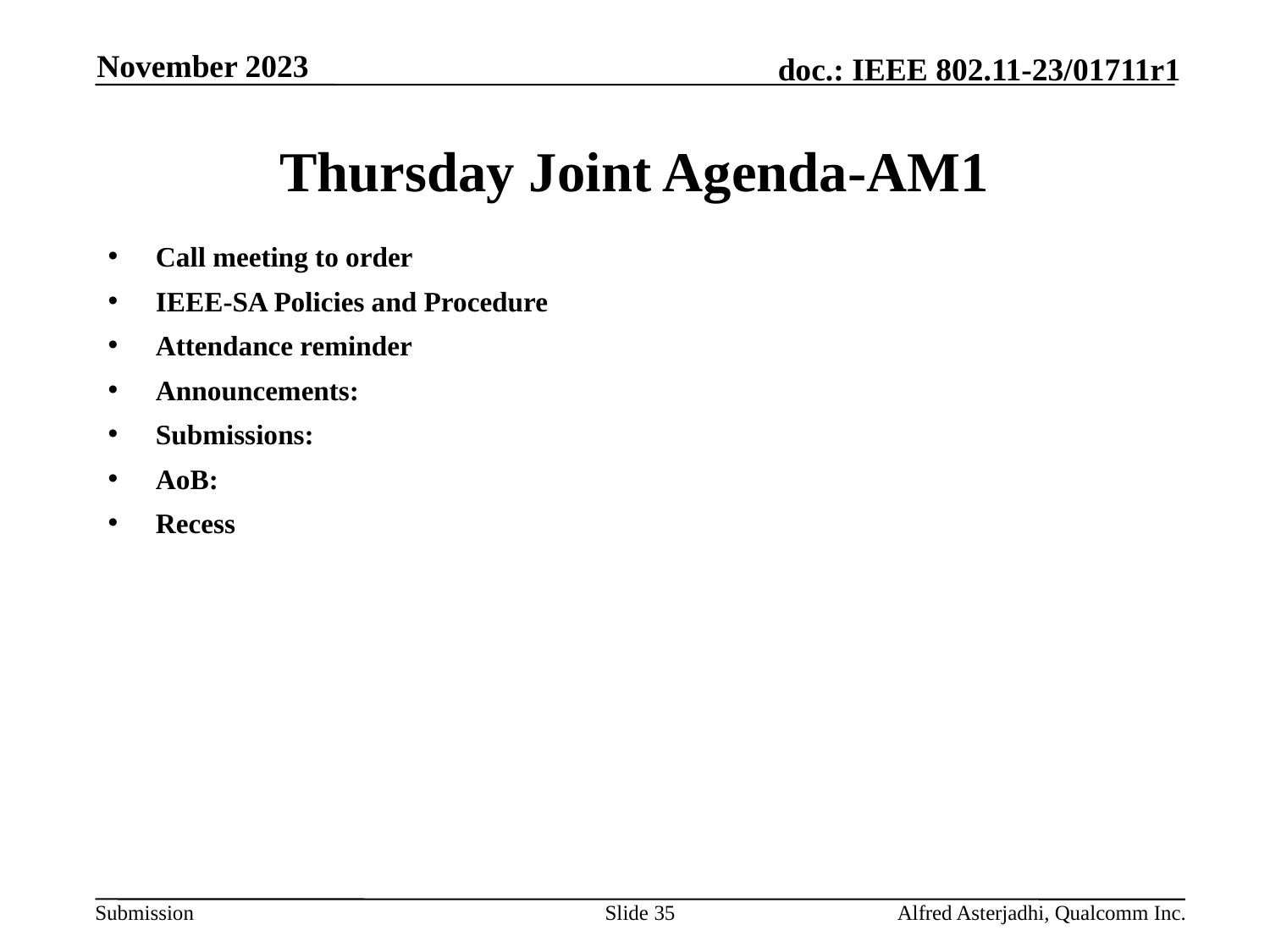

November 2023
# Thursday Joint Agenda-AM1
Call meeting to order
IEEE-SA Policies and Procedure
Attendance reminder
Announcements:
Submissions:
AoB:
Recess
Slide 35
Alfred Asterjadhi, Qualcomm Inc.